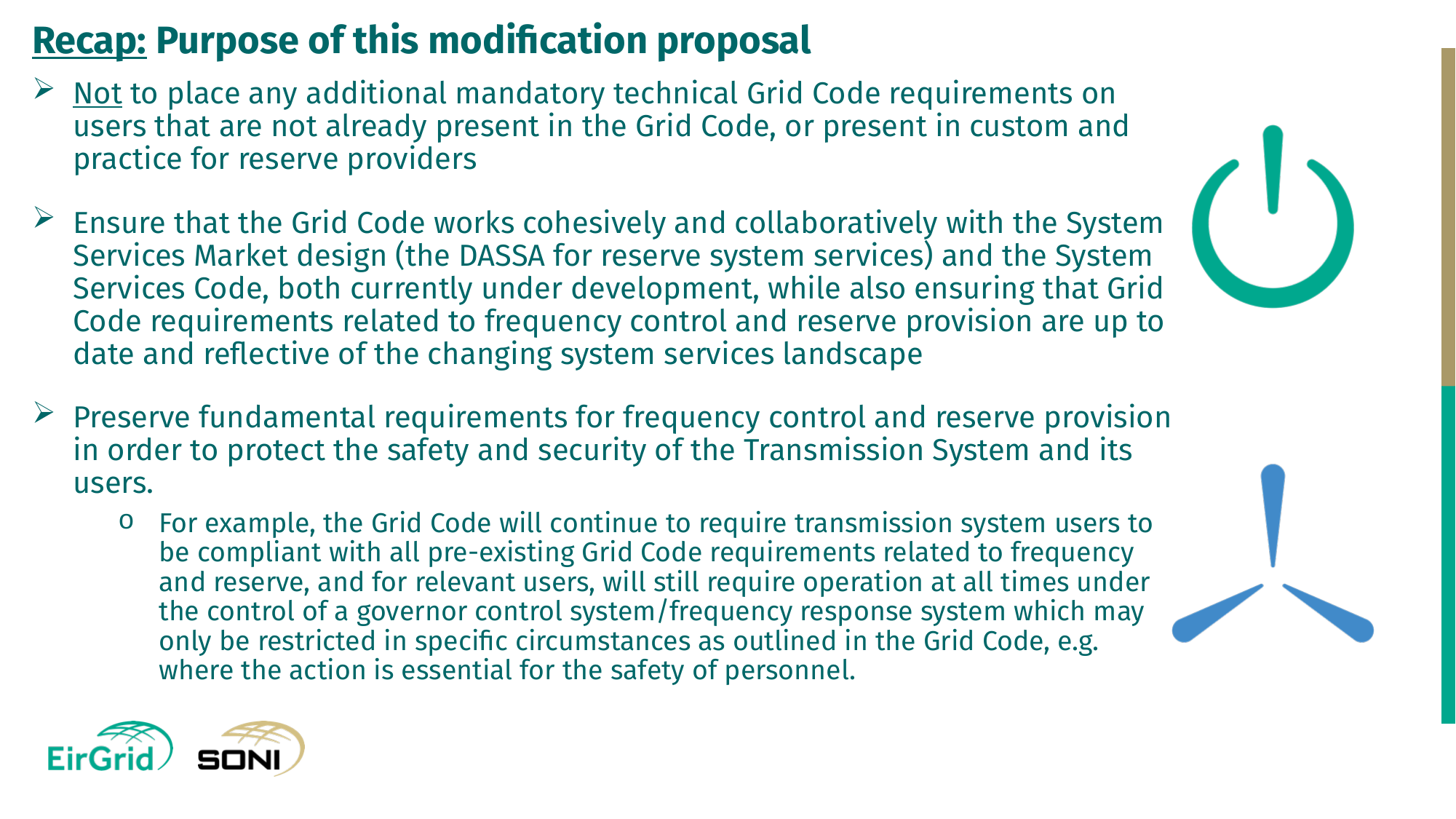

# Recap: Purpose of this modification proposal
Not to place any additional mandatory technical Grid Code requirements on users that are not already present in the Grid Code, or present in custom and practice for reserve providers
Ensure that the Grid Code works cohesively and collaboratively with the System Services Market design (the DASSA for reserve system services) and the System Services Code, both currently under development, while also ensuring that Grid Code requirements related to frequency control and reserve provision are up to date and reflective of the changing system services landscape
Preserve fundamental requirements for frequency control and reserve provision in order to protect the safety and security of the Transmission System and its users.
For example, the Grid Code will continue to require transmission system users to be compliant with all pre-existing Grid Code requirements related to frequency and reserve, and for relevant users, will still require operation at all times under the control of a governor control system/frequency response system which may only be restricted in specific circumstances as outlined in the Grid Code, e.g. where the action is essential for the safety of personnel.

0